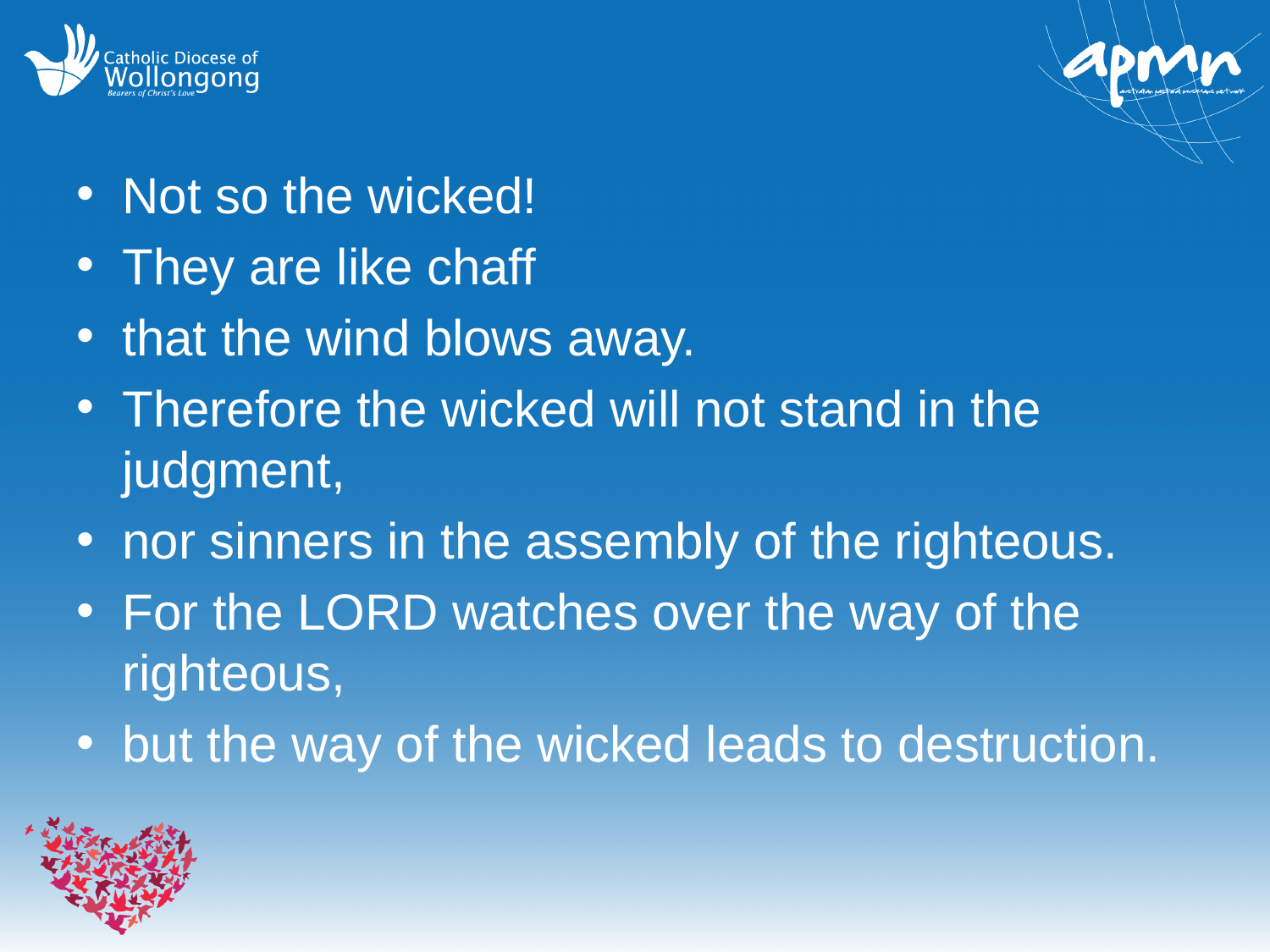

Not so the wicked!
They are like chaff
that the wind blows away.
Therefore the wicked will not stand in the judgment,
nor sinners in the assembly of the righteous.
For the LORD watches over the way of the righteous,
but the way of the wicked leads to destruction.

#